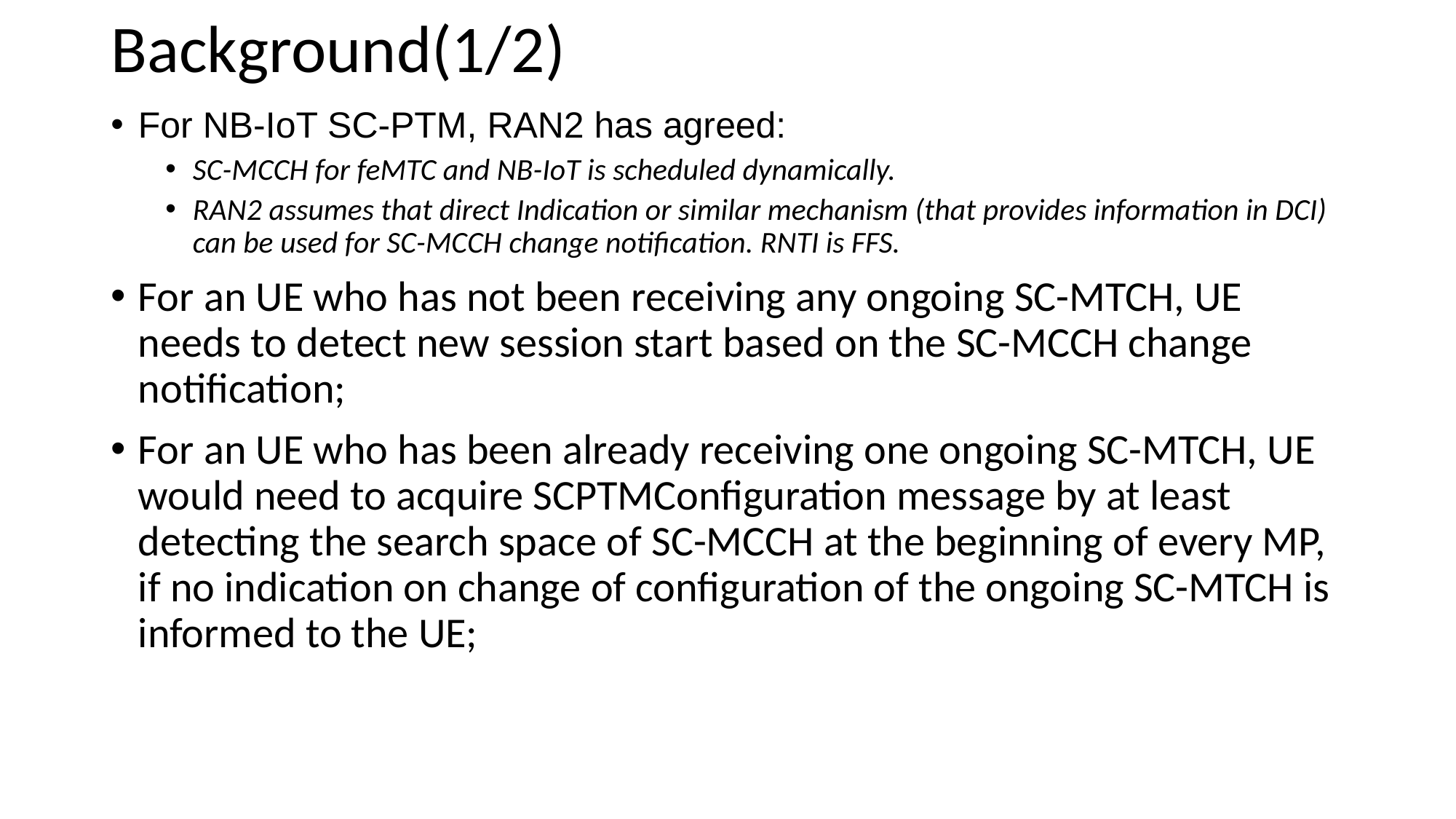

# Background(1/2)
For NB-IoT SC-PTM, RAN2 has agreed:
SC-MCCH for feMTC and NB-IoT is scheduled dynamically.
RAN2 assumes that direct Indication or similar mechanism (that provides information in DCI) can be used for SC-MCCH change notification. RNTI is FFS.
For an UE who has not been receiving any ongoing SC-MTCH, UE needs to detect new session start based on the SC-MCCH change notification;
For an UE who has been already receiving one ongoing SC-MTCH, UE would need to acquire SCPTMConfiguration message by at least detecting the search space of SC-MCCH at the beginning of every MP, if no indication on change of configuration of the ongoing SC-MTCH is informed to the UE;